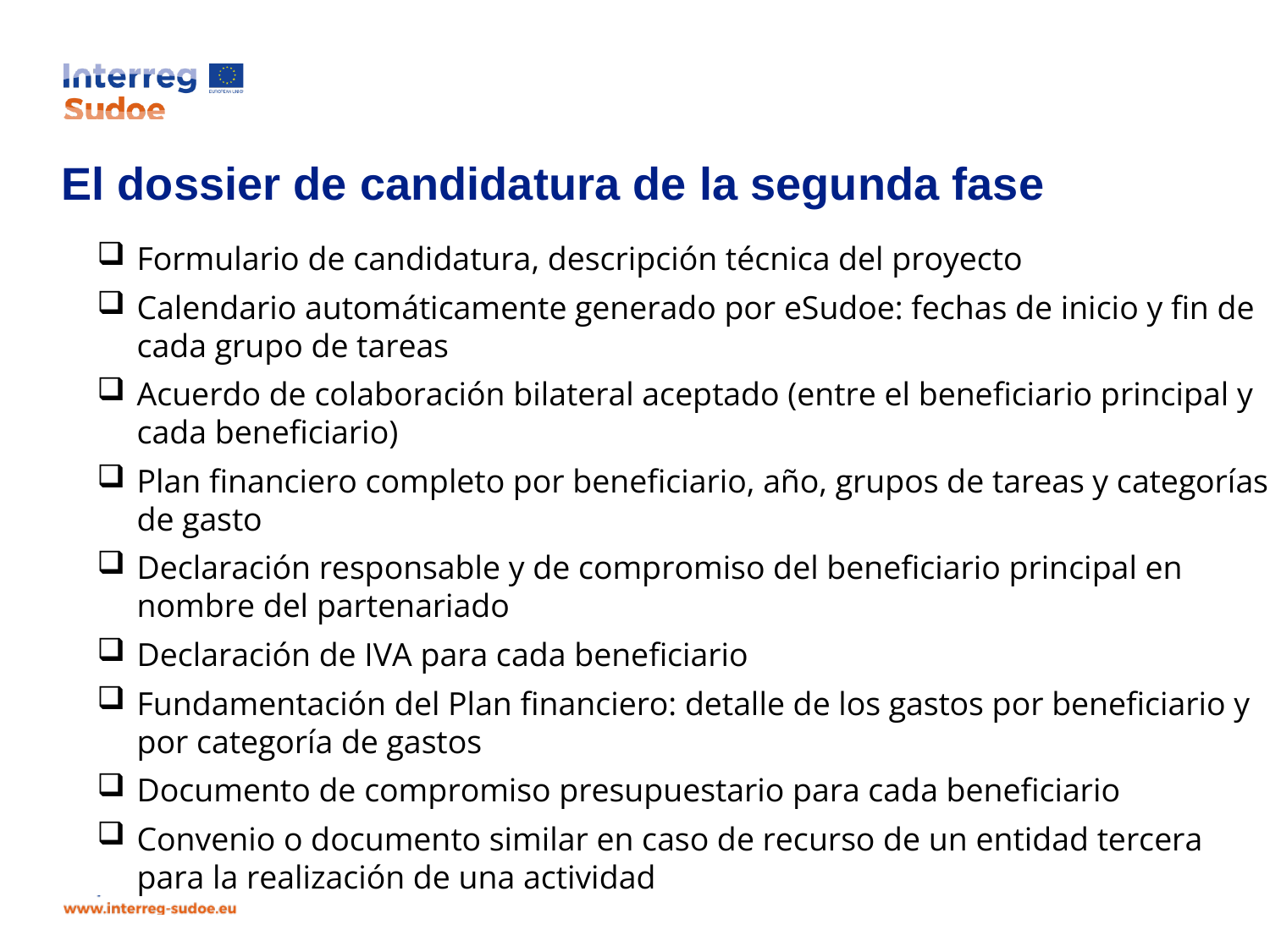

El dossier de candidatura de la segunda fase
Formulario de candidatura, descripción técnica del proyecto
Calendario automáticamente generado por eSudoe: fechas de inicio y fin de cada grupo de tareas
Acuerdo de colaboración bilateral aceptado (entre el beneficiario principal y cada beneficiario)
Plan financiero completo por beneficiario, año, grupos de tareas y categorías de gasto
Declaración responsable y de compromiso del beneficiario principal en nombre del partenariado
Declaración de IVA para cada beneficiario
Fundamentación del Plan financiero: detalle de los gastos por beneficiario y por categoría de gastos
Documento de compromiso presupuestario para cada beneficiario
Convenio o documento similar en caso de recurso de un entidad tercera para la realización de una actividad